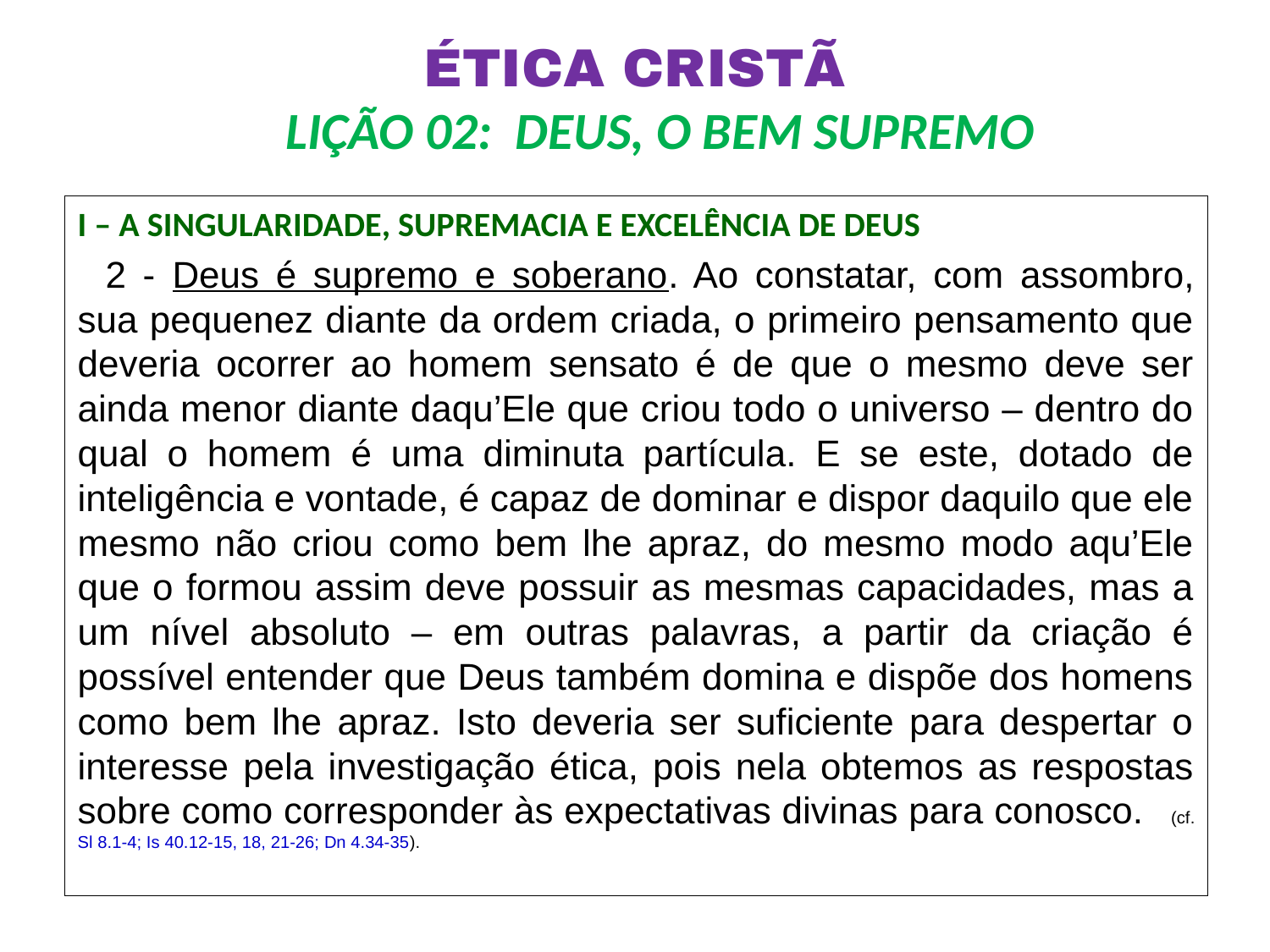

# ÉTICA CRISTÃ LIÇÃO 02:  DEUS, O BEM SUPREMO
I – A SINGULARIDADE, SUPREMACIA E EXCELÊNCIA DE DEUS
	2 - Deus é supremo e soberano. Ao constatar, com assombro, sua pequenez diante da ordem criada, o primeiro pensamento que deveria ocorrer ao homem sensato é de que o mesmo deve ser ainda menor diante daqu’Ele que criou todo o universo – dentro do qual o homem é uma diminuta partícula. E se este, dotado de inteligência e vontade, é capaz de dominar e dispor daquilo que ele mesmo não criou como bem lhe apraz, do mesmo modo aqu’Ele que o formou assim deve possuir as mesmas capacidades, mas a um nível absoluto – em outras palavras, a partir da criação é possível entender que Deus também domina e dispõe dos homens como bem lhe apraz. Isto deveria ser suficiente para despertar o interesse pela investigação ética, pois nela obtemos as respostas sobre como corresponder às expectativas divinas para conosco.	(cf. Sl 8.1-4; Is 40.12-15, 18, 21-26; Dn 4.34-35).